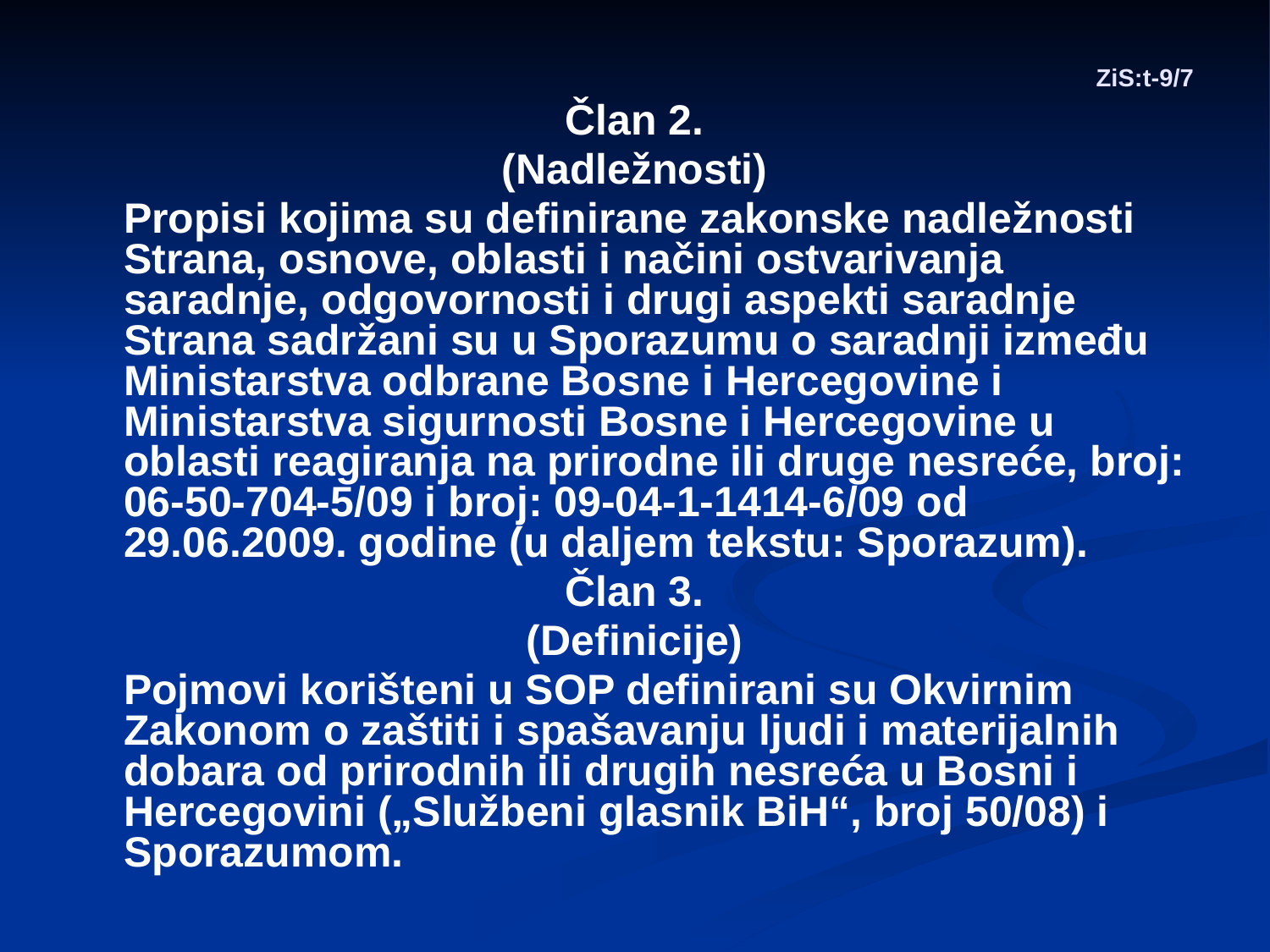

# ZiS:t-9/7
Član 2.
(Nadležnosti)
    Propisi kojima su definirane zakonske nadležnosti Strana, osnove, oblasti i načini ostvarivanja saradnje, odgovornosti i drugi aspekti saradnje Strana sadržani su u Sporazumu o saradnji između Ministarstva odbrane Bosne i Hercegovine i Ministarstva sigurnosti Bosne i Hercegovine u oblasti reagiranja na prirodne ili druge nesreće, broj: 06-50-704-5/09 i broj: 09-04-1-1414-6/09 od 29.06.2009. godine (u daljem tekstu: Sporazum).
Član 3.
(Definicije)
    Pojmovi korišteni u SOP definirani su Okvirnim Zakonom o zaštiti i spašavanju ljudi i materijalnih dobara od prirodnih ili drugih nesreća u Bosni i Hercegovini („Službeni glasnik BiH“, broj 50/08) i Sporazumom.